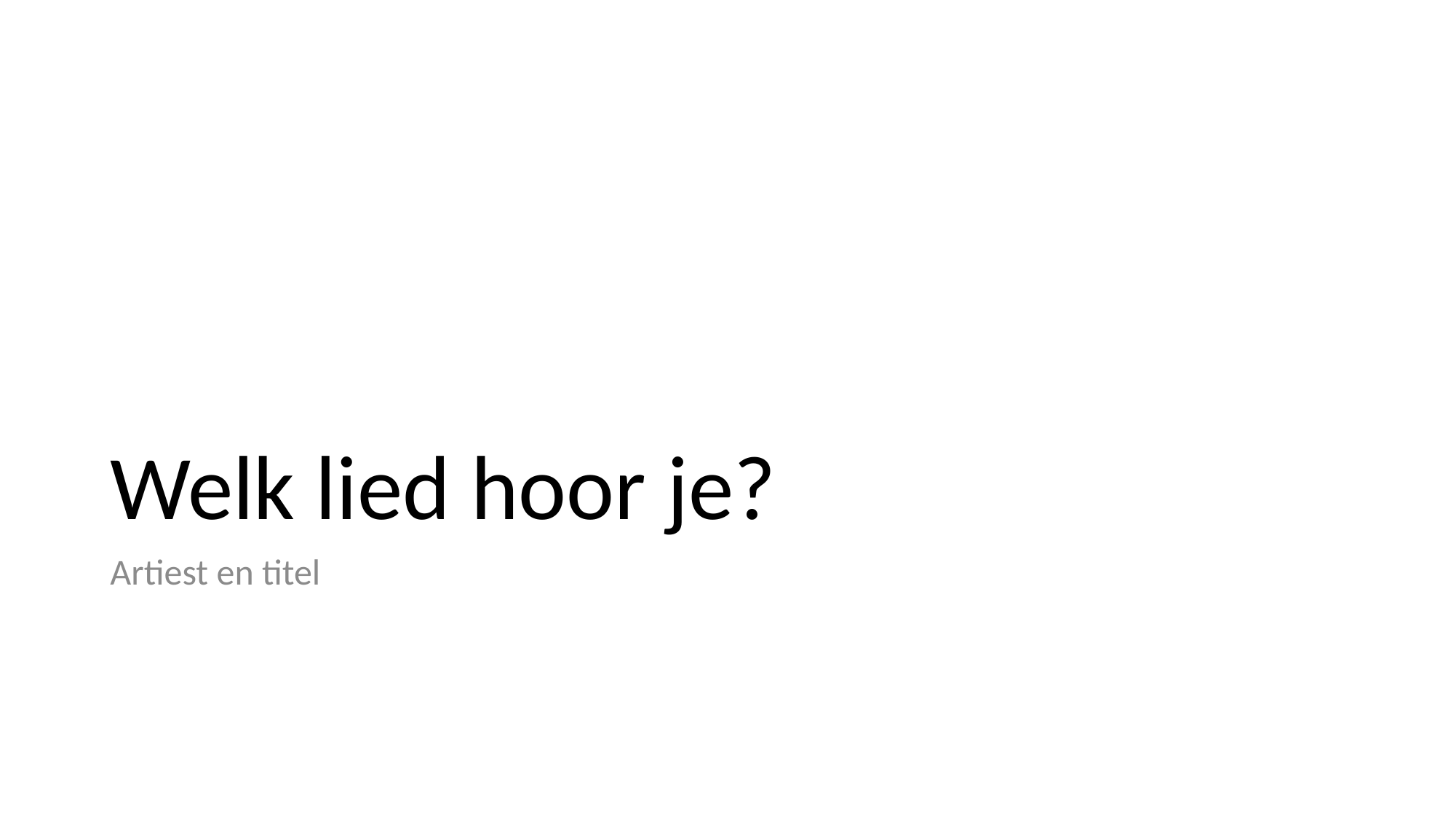

# Welk lied hoor je?
Artiest en titel